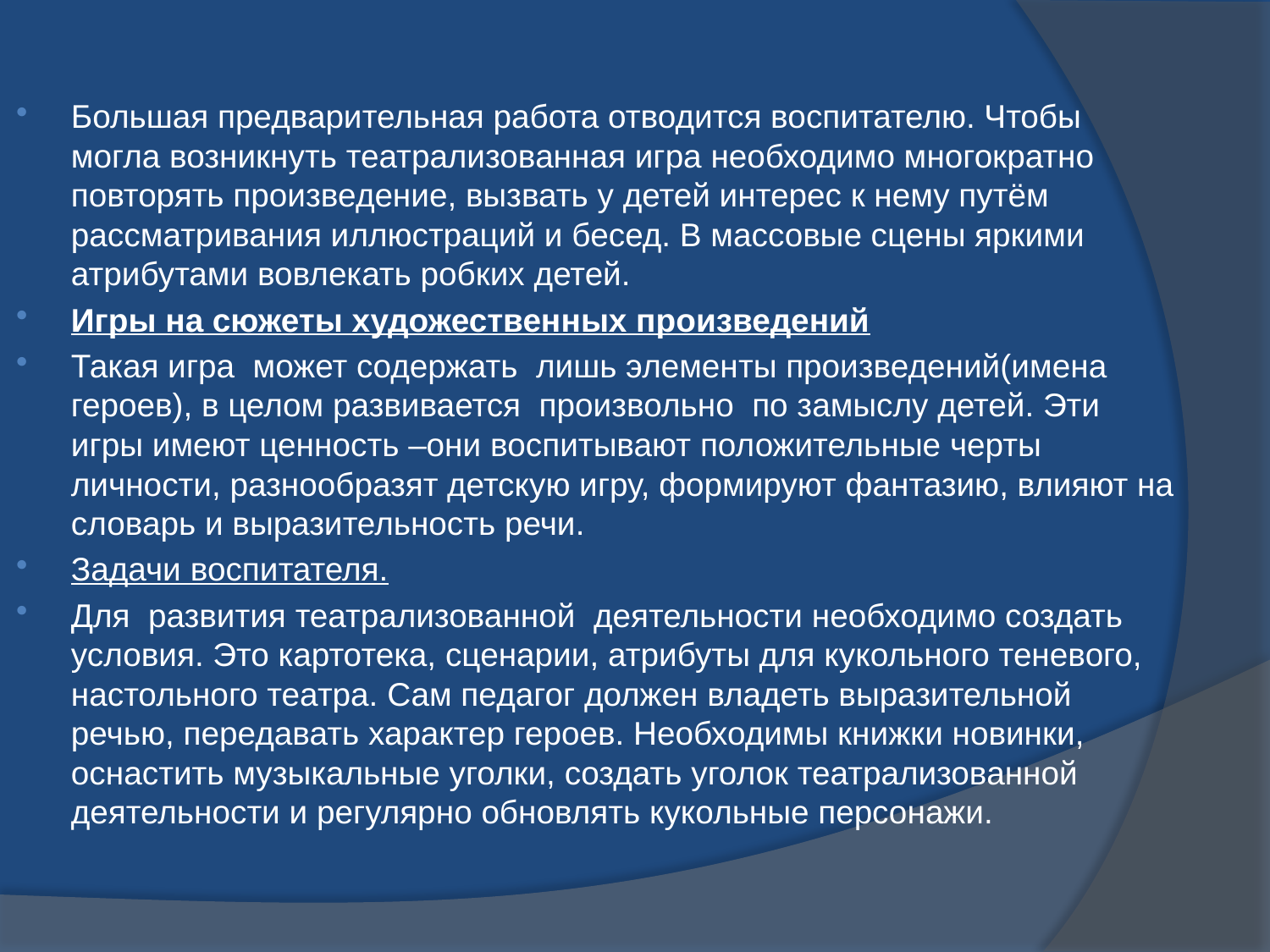

Большая предварительная работа отводится воспитателю. Чтобы могла возникнуть театрализованная игра необходимо многократно повторять произведение, вызвать у детей интерес к нему путём рассматривания иллюстраций и бесед. В массовые сцены яркими атрибутами вовлекать робких детей.
Игры на сюжеты художественных произведений
Такая игра  может содержать  лишь элементы произведений(имена героев), в целом развивается  произвольно  по замыслу детей. Эти игры имеют ценность –они воспитывают положительные черты личности, разнообразят детскую игру, формируют фантазию, влияют на словарь и выразительность речи.
Задачи воспитателя.
Для  развития театрализованной  деятельности необходимо создать условия. Это картотека, сценарии, атрибуты для кукольного теневого, настольного театра. Сам педагог должен владеть выразительной речью, передавать характер героев. Необходимы книжки новинки, оснастить музыкальные уголки, создать уголок театрализованной деятельности и регулярно обновлять кукольные персонажи.